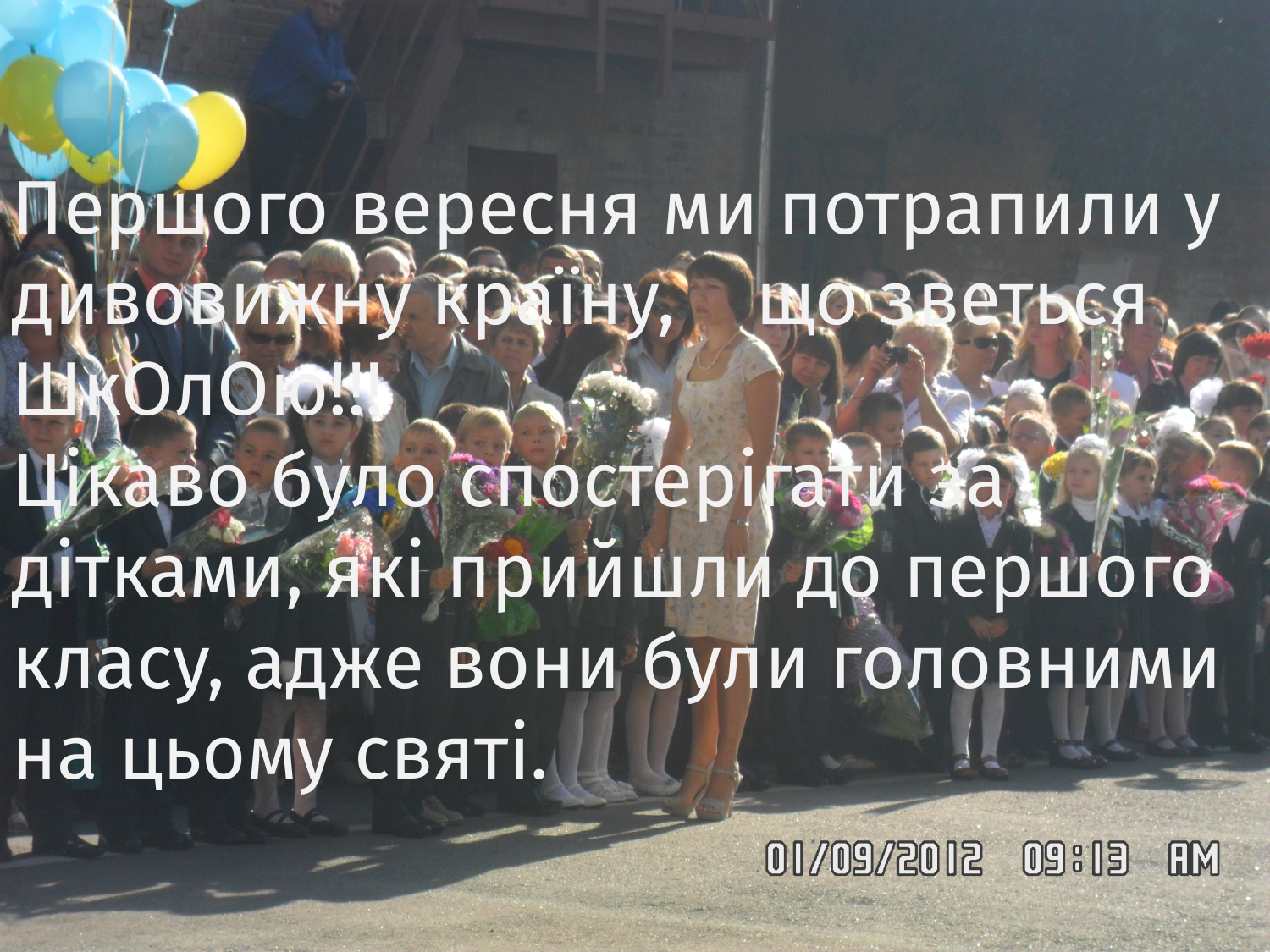

# Першого вересня ми потрапили у дивовижну країну,    що зветься ШкОлОю!!! Цікаво було спостерігати за дітками, які прийшли до першого класу, адже вони були головними на цьому святі.